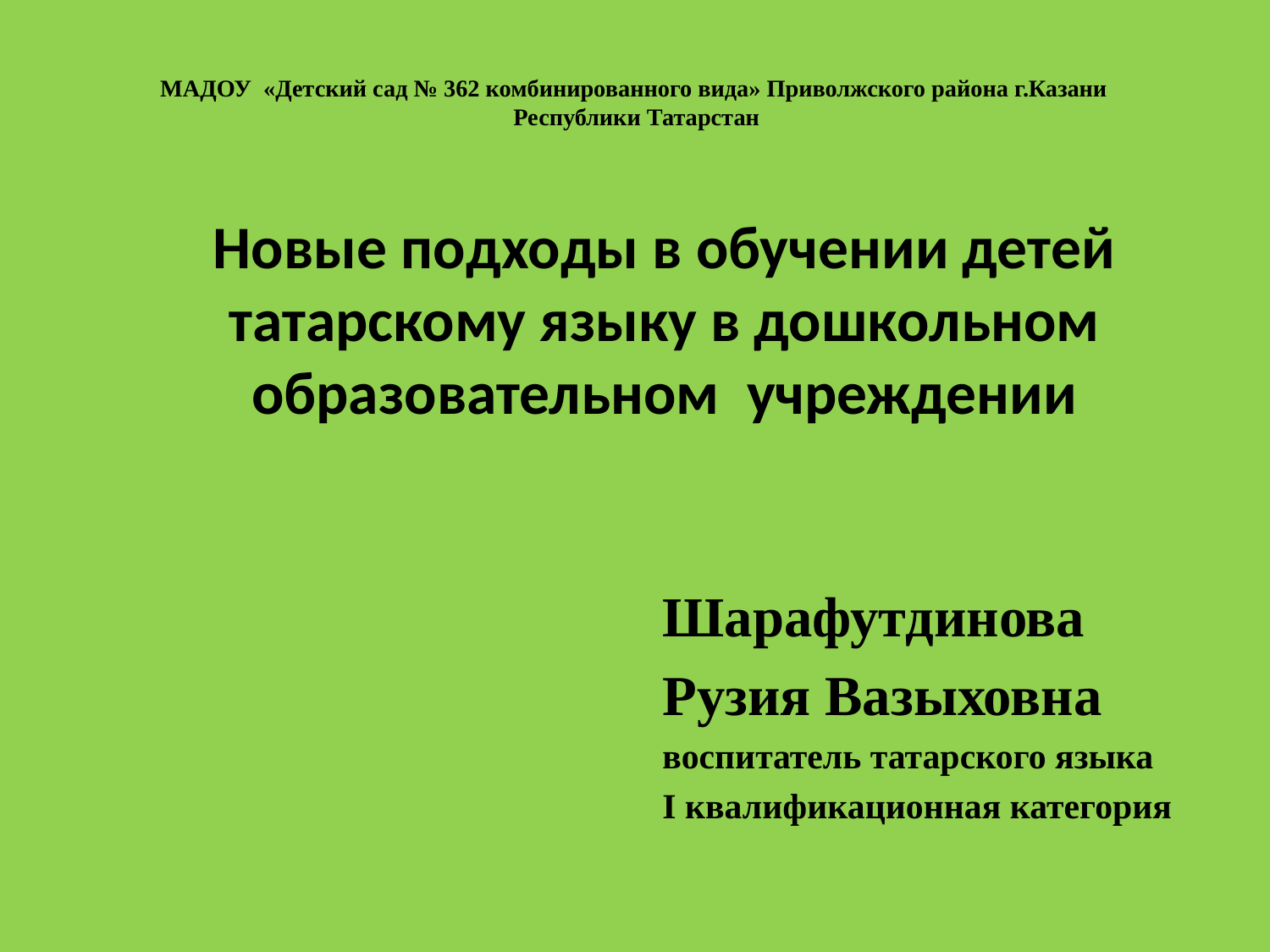

МАДОУ  «Детский сад № 362 комбинированного вида» Приволжского района г.Казани
Республики Татарстан

# Новые подходы в обучении детей татарскому языку в дошкольном образовательном  учреждении

Шарафутдинова
Рузия Вазыховна
воспитатель татарского языка
I квалификационная категория